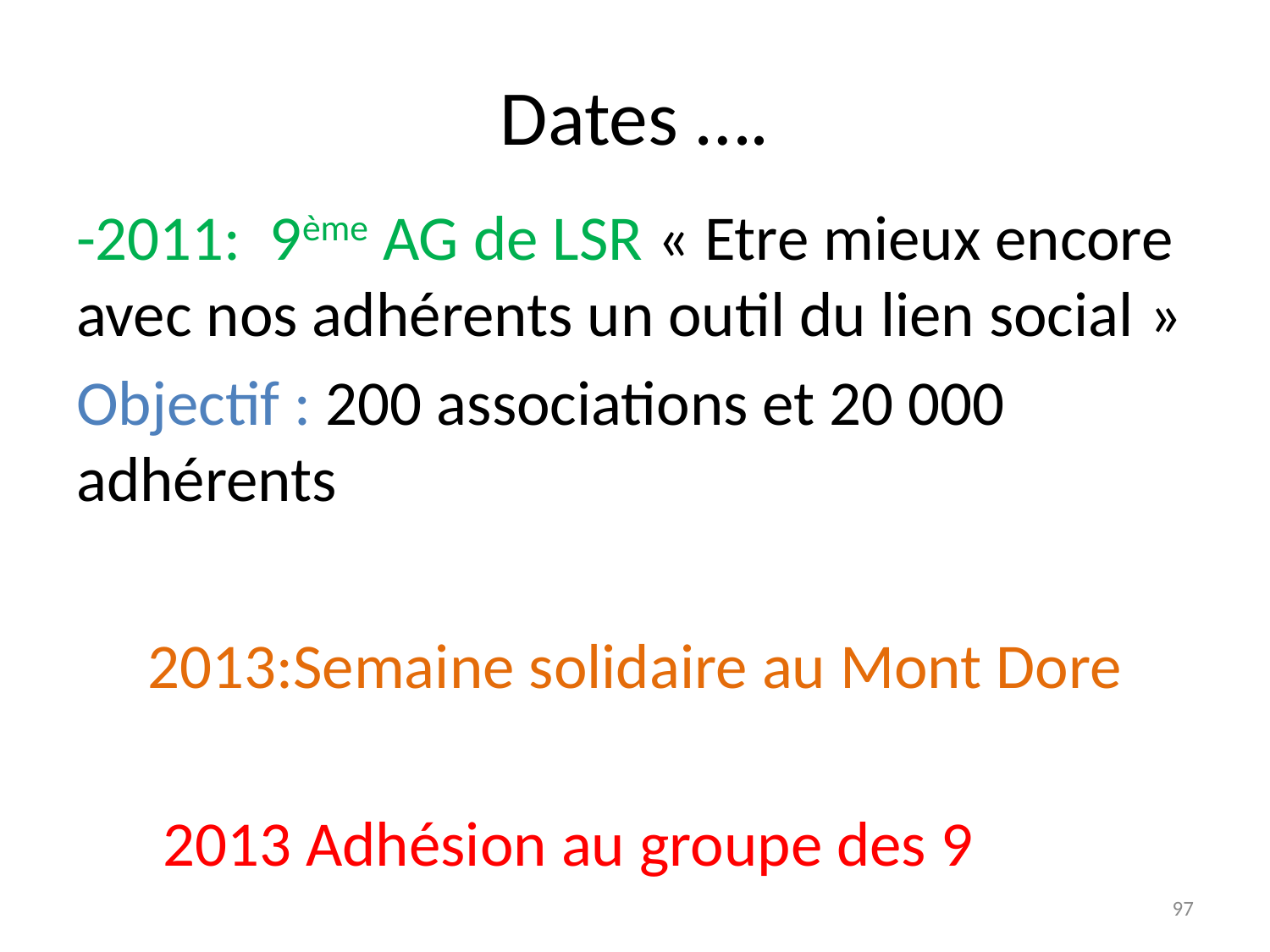

# Dates ….
-2011:  9ème AG de LSR « Etre mieux encore avec nos adhérents un outil du lien social »
Objectif : 200 associations et 20 000 adhérents

2013:Semaine solidaire au Mont Dore

      2013 Adhésion au groupe des 9
97